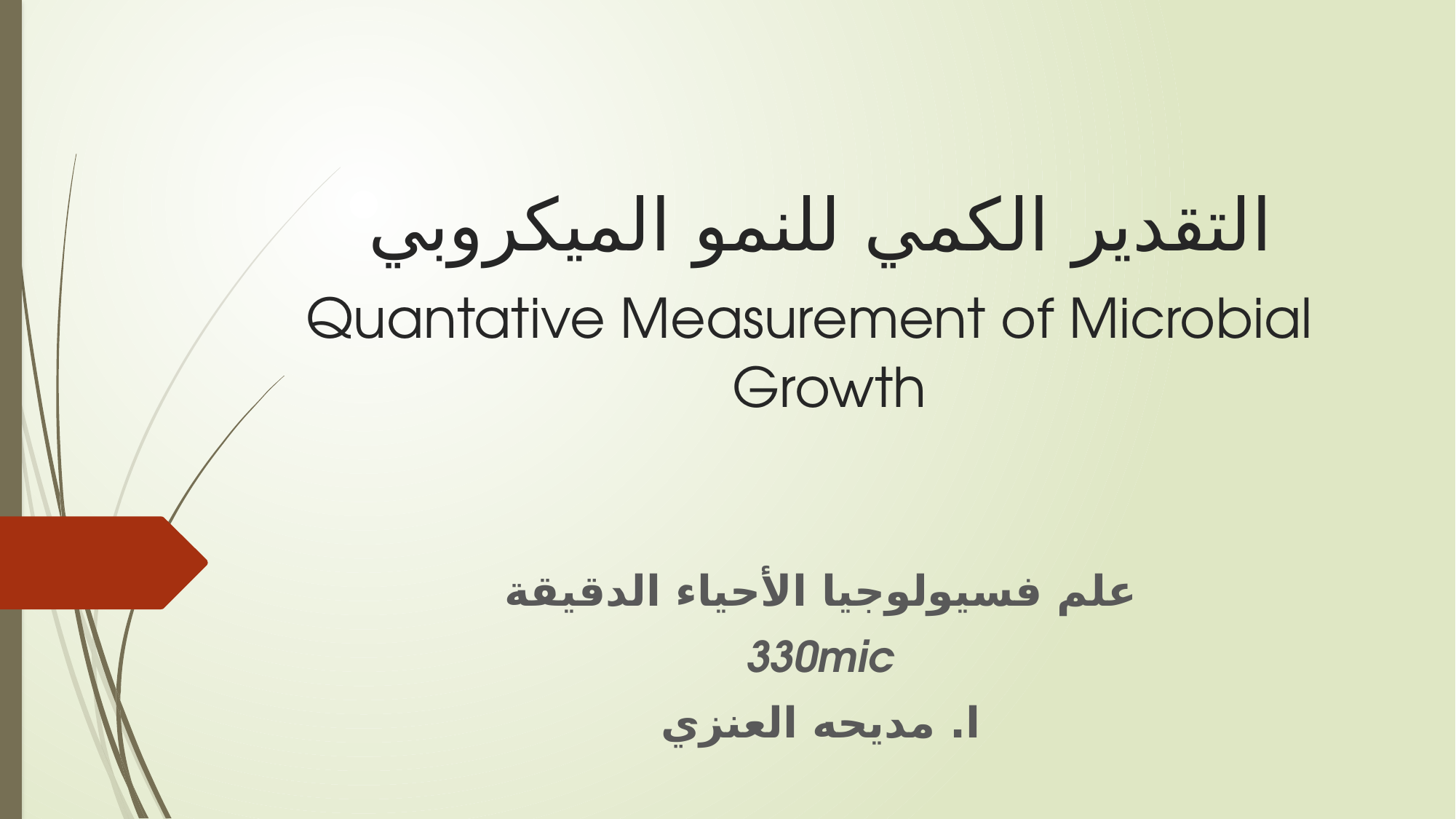

# التقدير الكمي للنمو الميكروبي Quantative Measurement of Microbial Growth
علم فسيولوجيا الأحياء الدقيقة
330mic
ا. مديحه العنزي